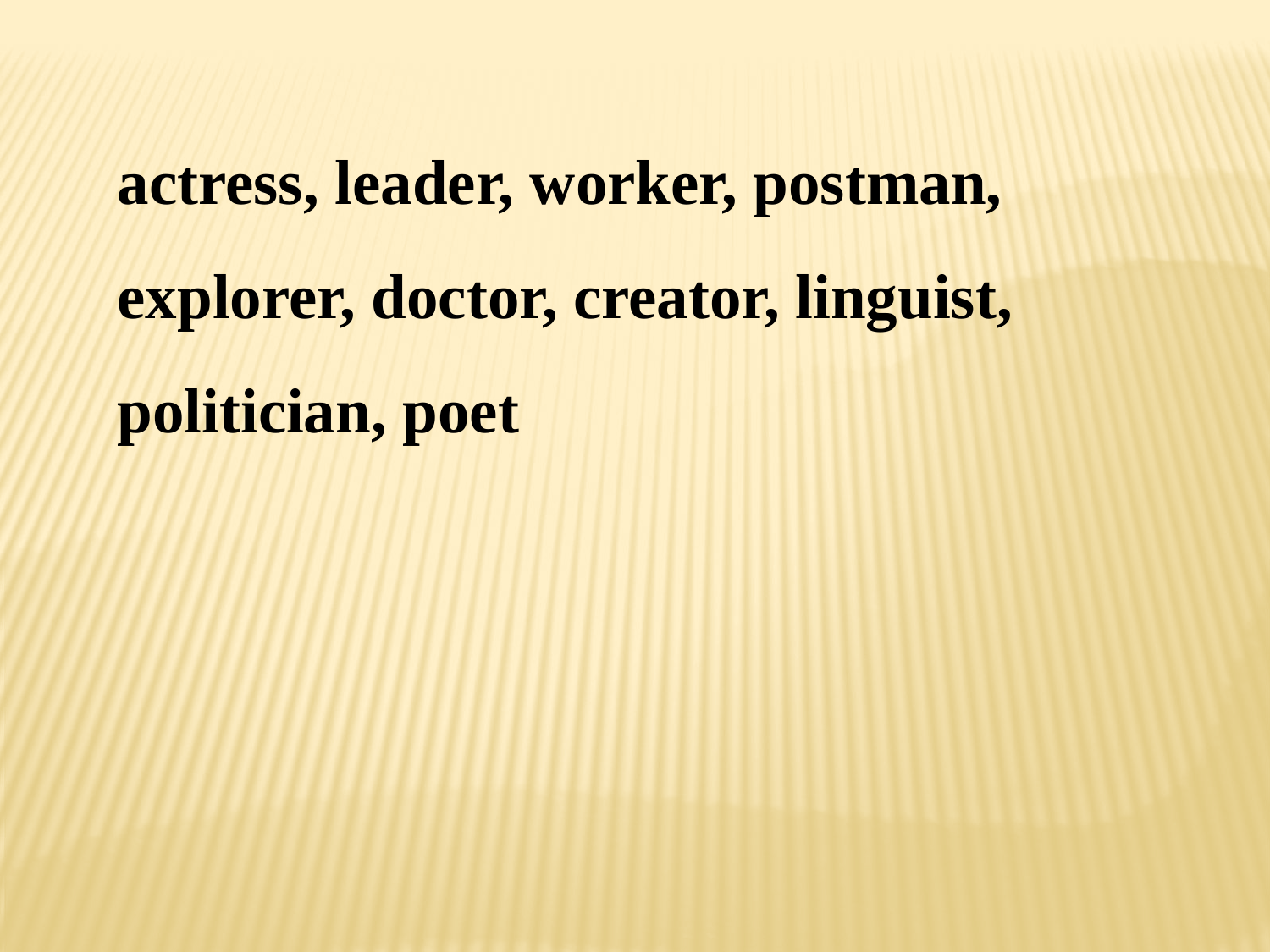

actress, leader, worker, postman, explorer, doctor, creator, linguist, politician, poet